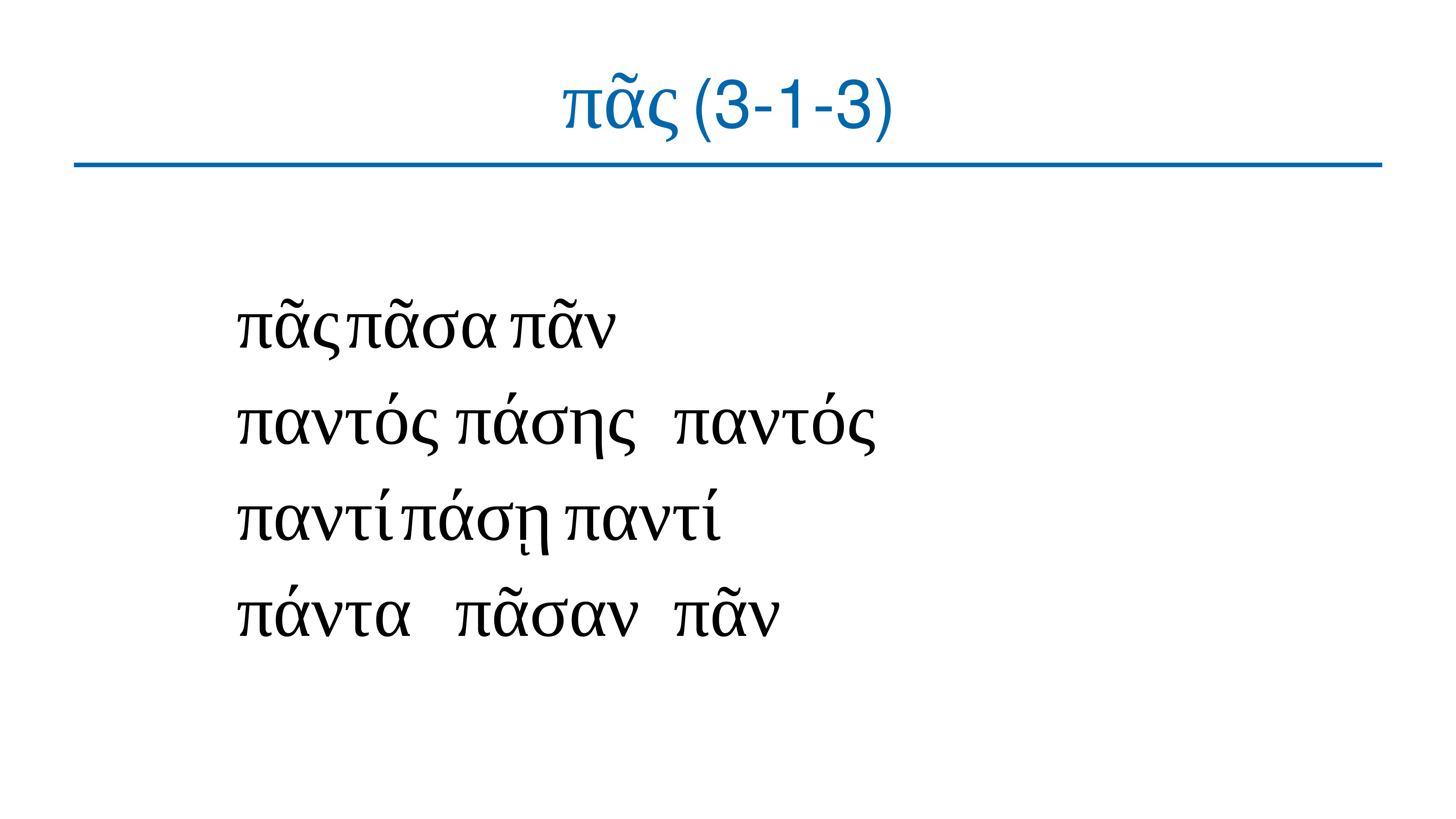

# πᾶς (3-1-3)
πᾶς	πᾶσα	πᾶν
παντός	πάσης	παντός
παντί	πάσῃ	παντί
πάντα	πᾶσαν	πᾶν